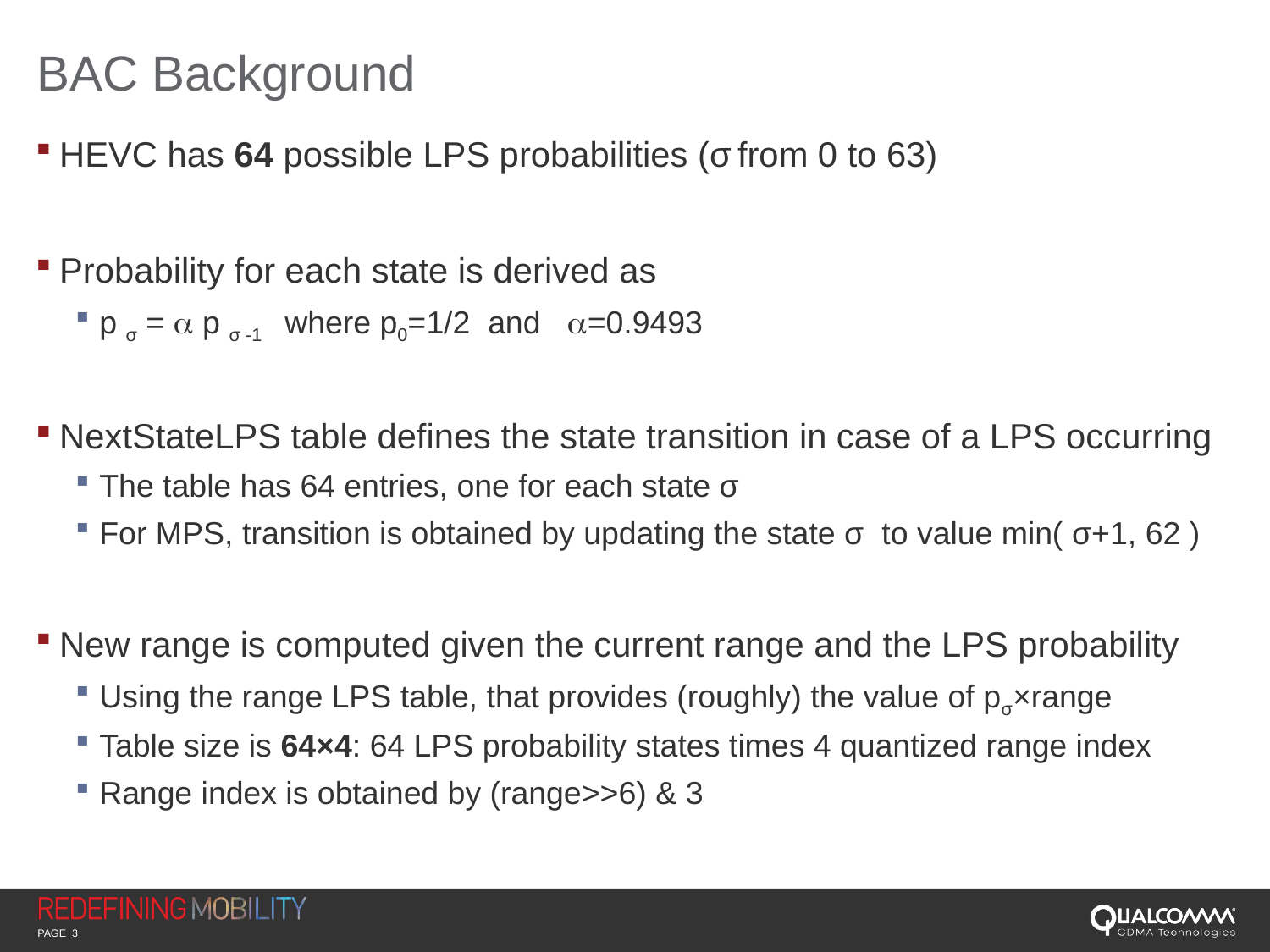

# BAC Background
HEVC has 64 possible LPS probabilities (σ from 0 to 63)

Probability for each state is derived as
p σ = α p σ -1   where p0=1/2  and   α=0.9493

NextStateLPS table defines the state transition in case of a LPS occurring
The table has 64 entries, one for each state σ
For MPS, transition is obtained by updating the state σ  to value min( σ+1, 62 )

New range is computed given the current range and the LPS probability
Using the range LPS table, that provides (roughly) the value of pσ×range
Table size is 64×4: 64 LPS probability states times 4 quantized range index
Range index is obtained by (range>>6) & 3